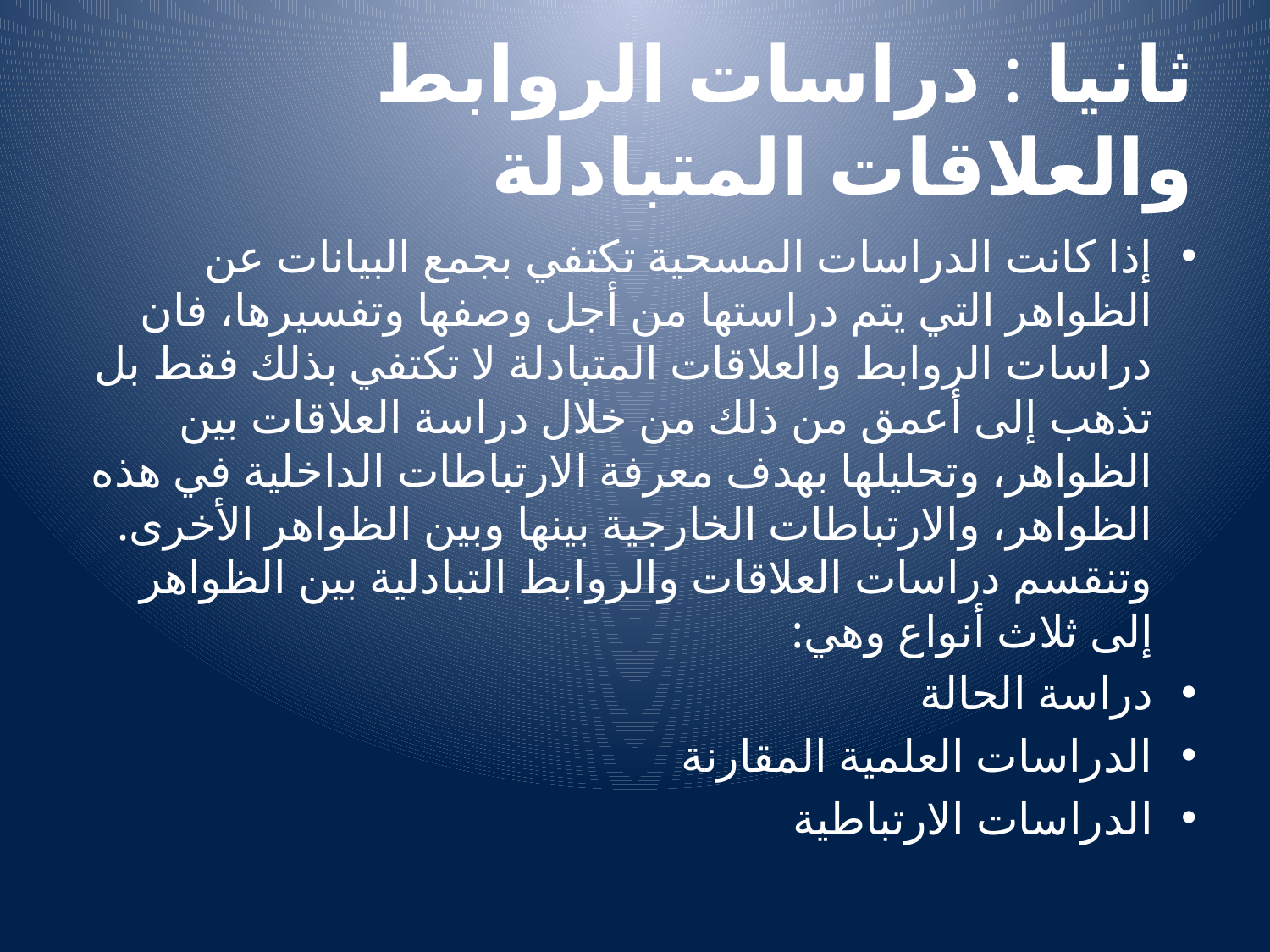

# ثانيا : دراسات الروابط والعلاقات المتبادلة
إذا كانت الدراسات المسحية تكتفي بجمع البيانات عن الظواهر التي يتم دراستها من أجل وصفها وتفسيرها، فان دراسات الروابط والعلاقات المتبادلة لا تكتفي بذلك فقط بل تذهب إلى أعمق من ذلك من خلال دراسة العلاقات بين الظواهر، وتحليلها بهدف معرفة الارتباطات الداخلية في هذه الظواهر، والارتباطات الخارجية بينها وبين الظواهر الأخرى. وتنقسم دراسات العلاقات والروابط التبادلية بين الظواهر إلى ثلاث أنواع وهي:
دراسة الحالة
الدراسات العلمية المقارنة
الدراسات الارتباطية